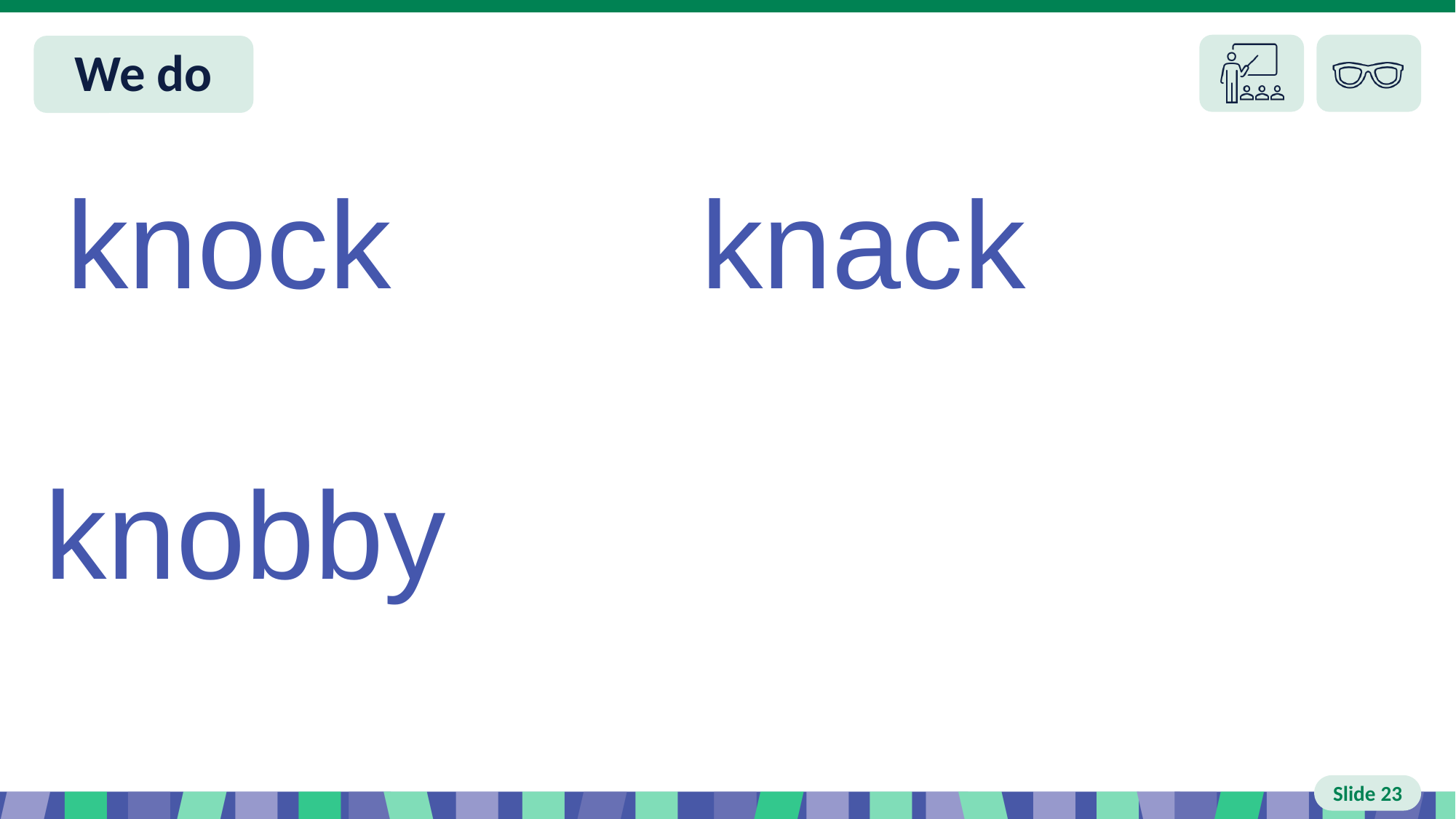

# Slide 23 We do
knock         knack
knobby